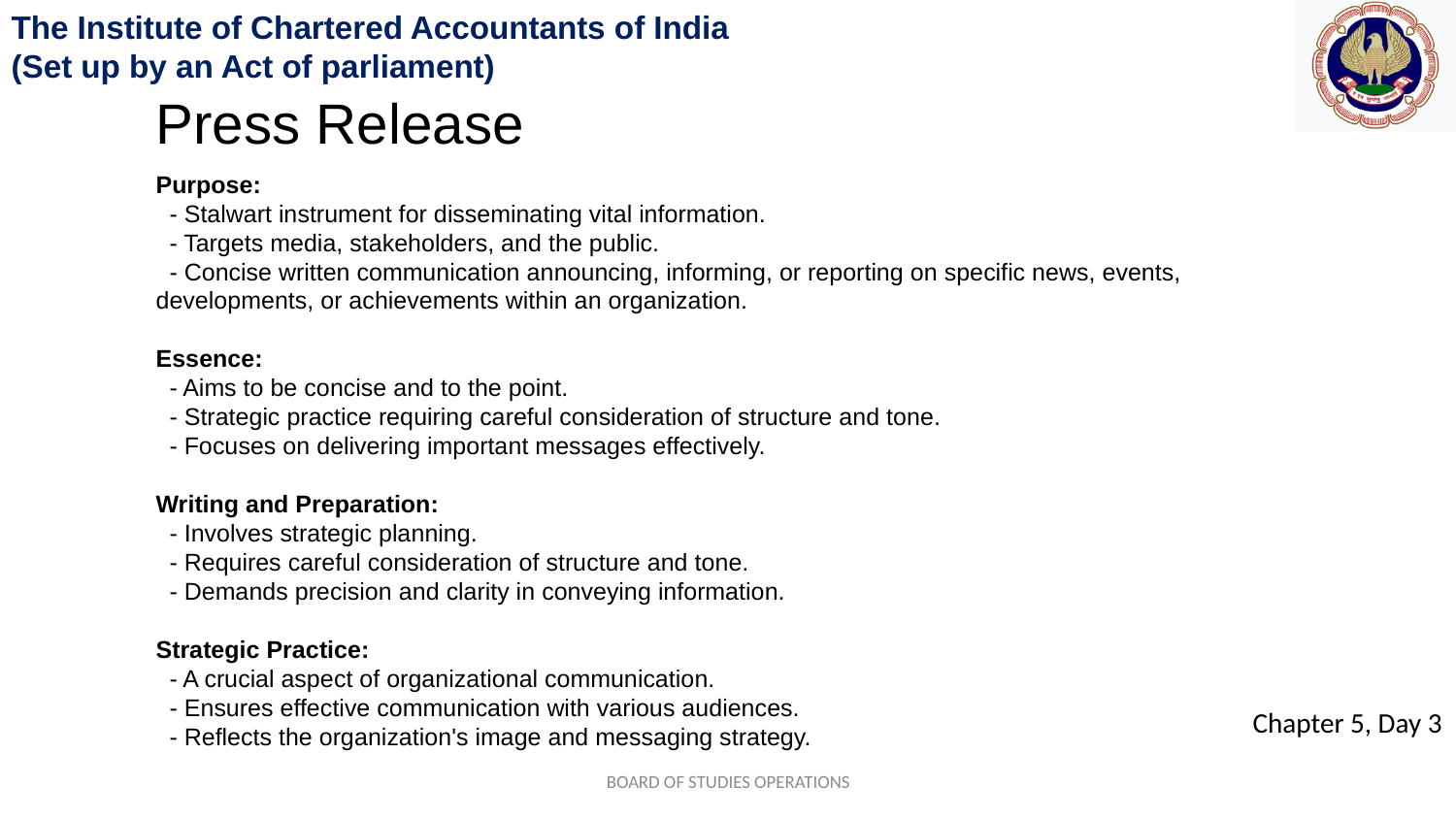

Press Release
Purpose:
  - Stalwart instrument for disseminating vital information.
  - Targets media, stakeholders, and the public.
  - Concise written communication announcing, informing, or reporting on specific news, events, developments, or achievements within an organization.

Essence:
  - Aims to be concise and to the point.
  - Strategic practice requiring careful consideration of structure and tone.
  - Focuses on delivering important messages effectively.

Writing and Preparation:
  - Involves strategic planning.
  - Requires careful consideration of structure and tone.
  - Demands precision and clarity in conveying information.

Strategic Practice:
  - A crucial aspect of organizational communication.
  - Ensures effective communication with various audiences.
  - Reflects the organization's image and messaging strategy.
BOARD OF STUDIES OPERATIONS